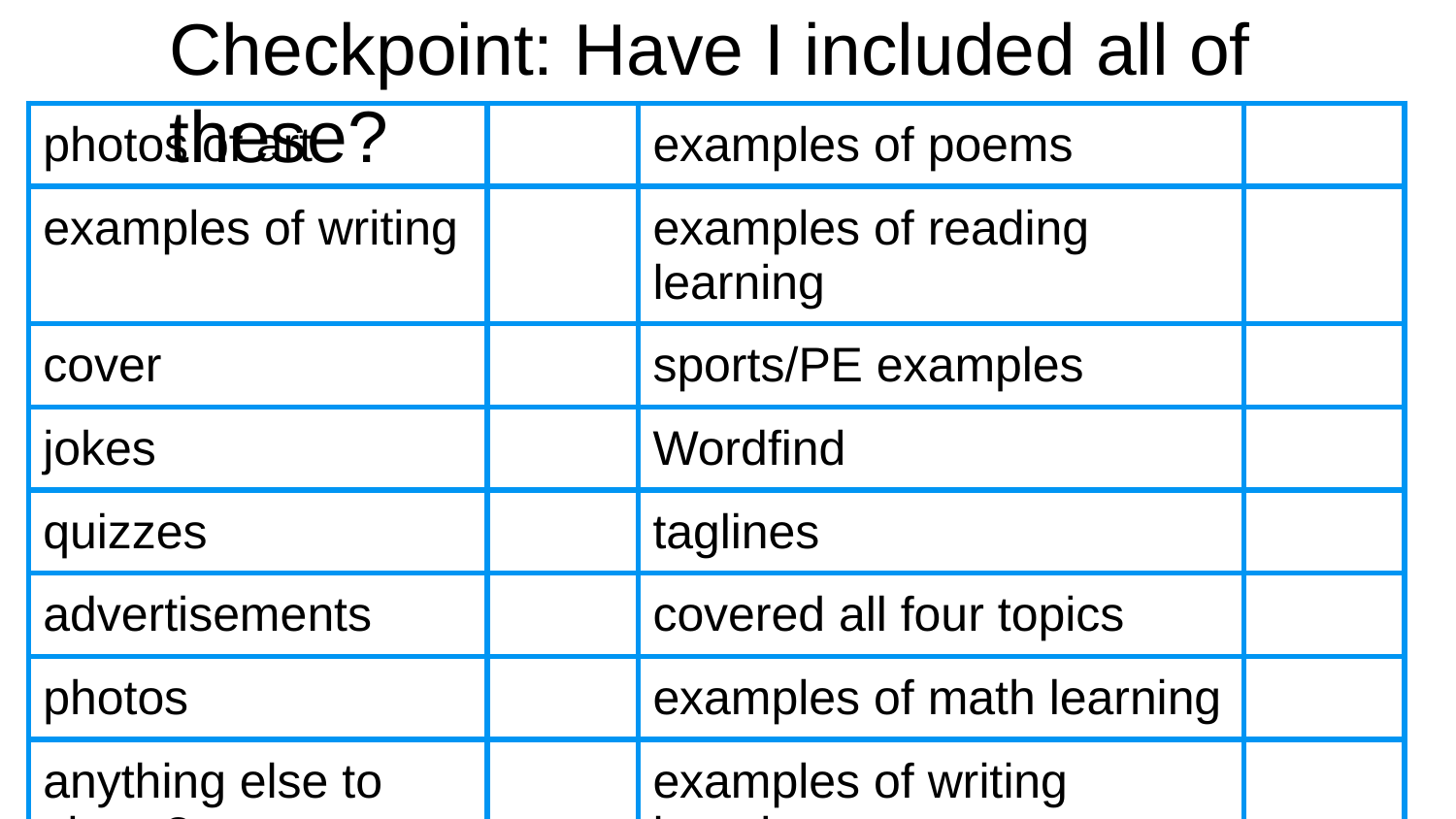

# Checkpoint: Have I included all of these?
| photos of art |  | examples of poems |  |
| --- | --- | --- | --- |
| examples of writing |  | examples of reading learning |  |
| cover |  | sports/PE examples |  |
| jokes |  | Wordfind |  |
| quizzes |  | taglines |  |
| advertisements |  | covered all four topics |  |
| photos |  | examples of math learning |  |
| anything else to share? |  | examples of writing learning |  |